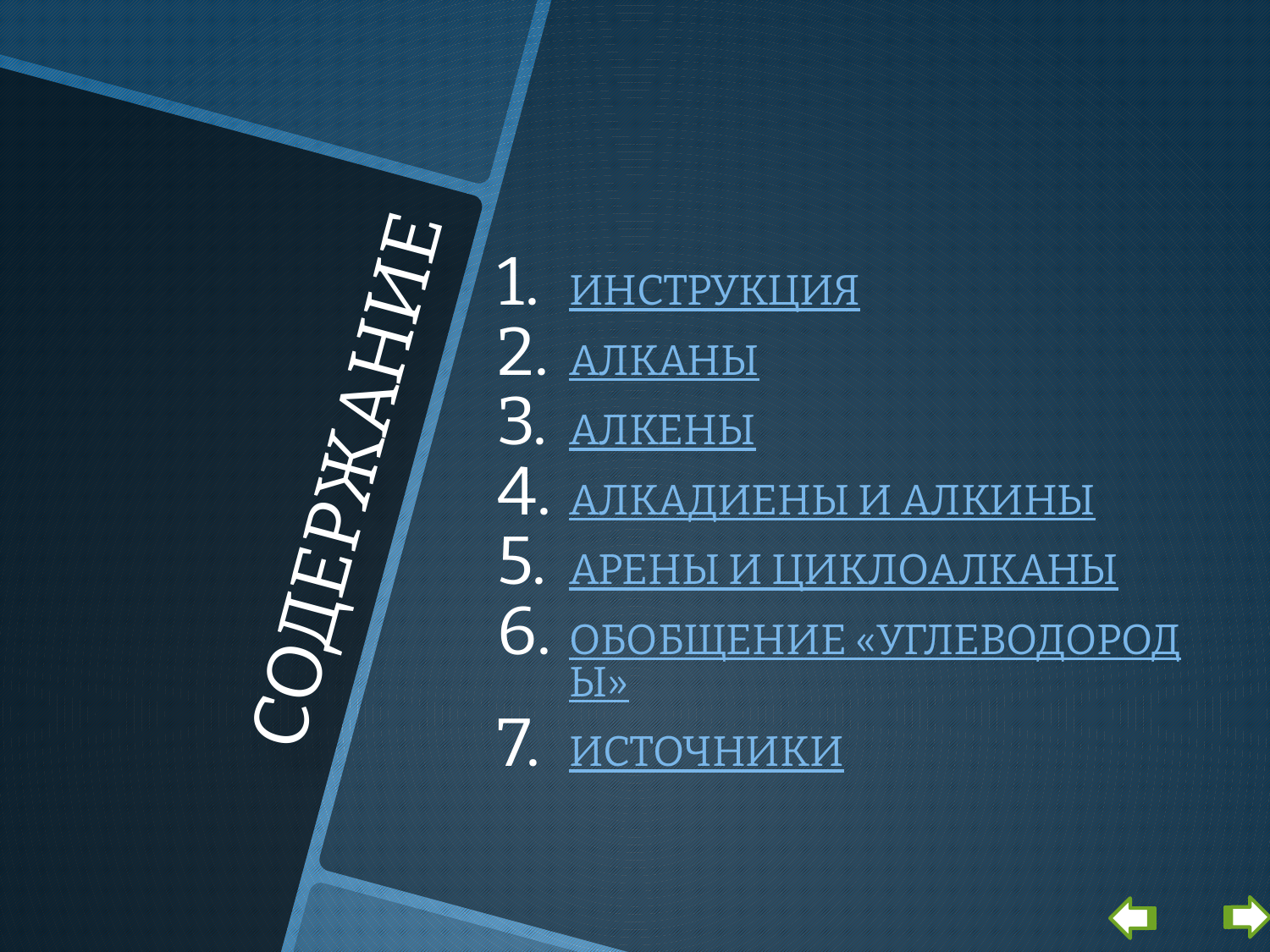

ИНСТРУКЦИЯ
АЛКАНЫ
АЛКЕНЫ
АЛКАДИЕНЫ И АЛКИНЫ
АРЕНЫ И ЦИКЛОАЛКАНЫ
ОБОБЩЕНИЕ «УГЛЕВОДОРОДЫ»
ИСТОЧНИКИ
# СОДЕРЖАНИЕ